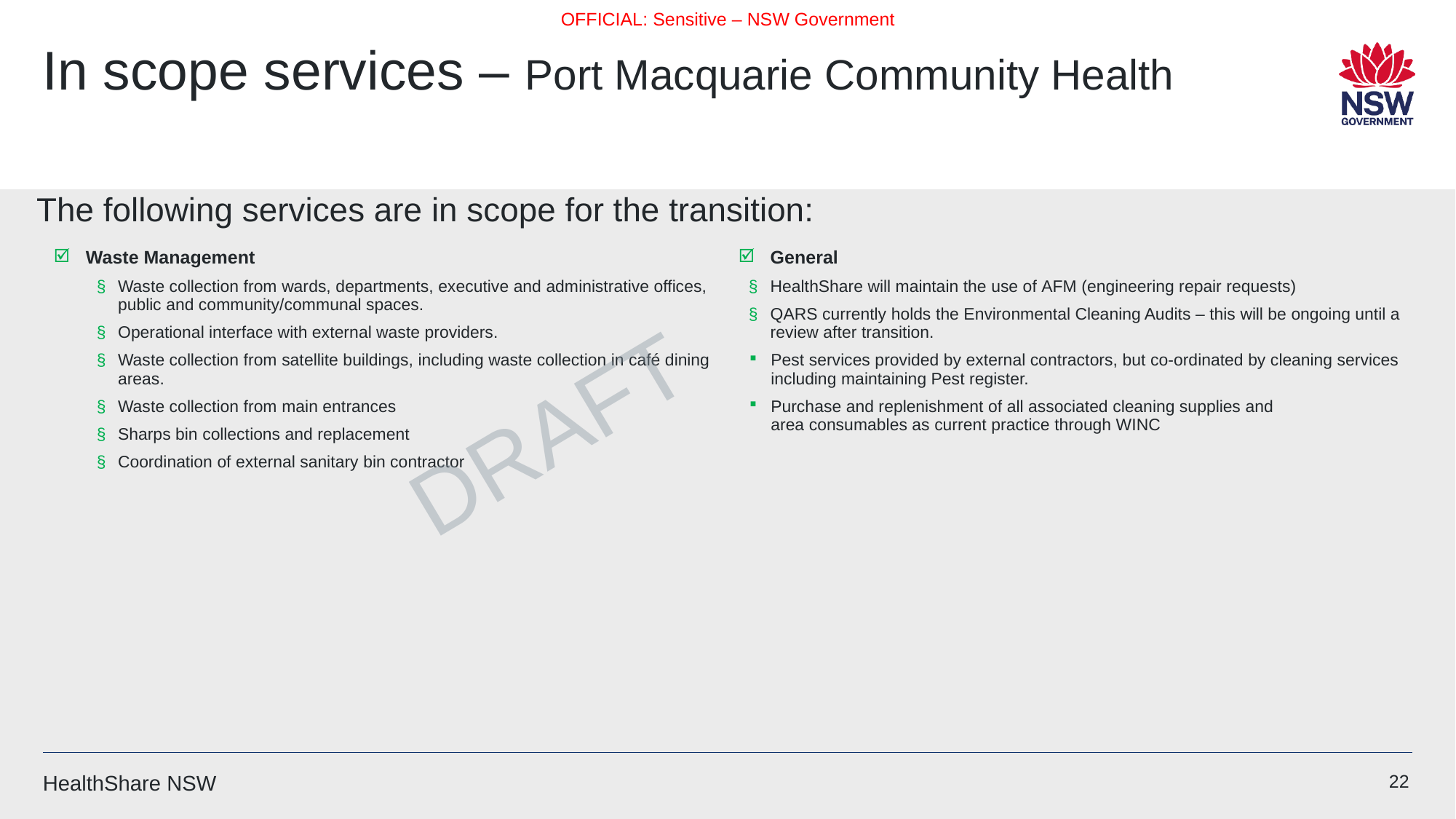

# In scope services – Port Macquarie Community Health
The following services are in scope for the transition:
| Waste Management Waste collection from wards, departments, executive and administrative offices, public and community/communal spaces. Operational interface with external waste providers. Waste collection from satellite buildings, including waste collection in café dining areas. Waste collection from main entrances Sharps bin collections and replacement Coordination of external sanitary bin contractor | General HealthShare will maintain the use of AFM (engineering repair requests) QARS currently holds the Environmental Cleaning Audits – this will be ongoing until a review after transition. Pest services provided by external contractors, but co-ordinated by cleaning services including maintaining Pest register. Purchase and replenishment of all associated cleaning supplies and area consumables as current practice through WINC |
| --- | --- |
DRAFT
HealthShare NSW
22